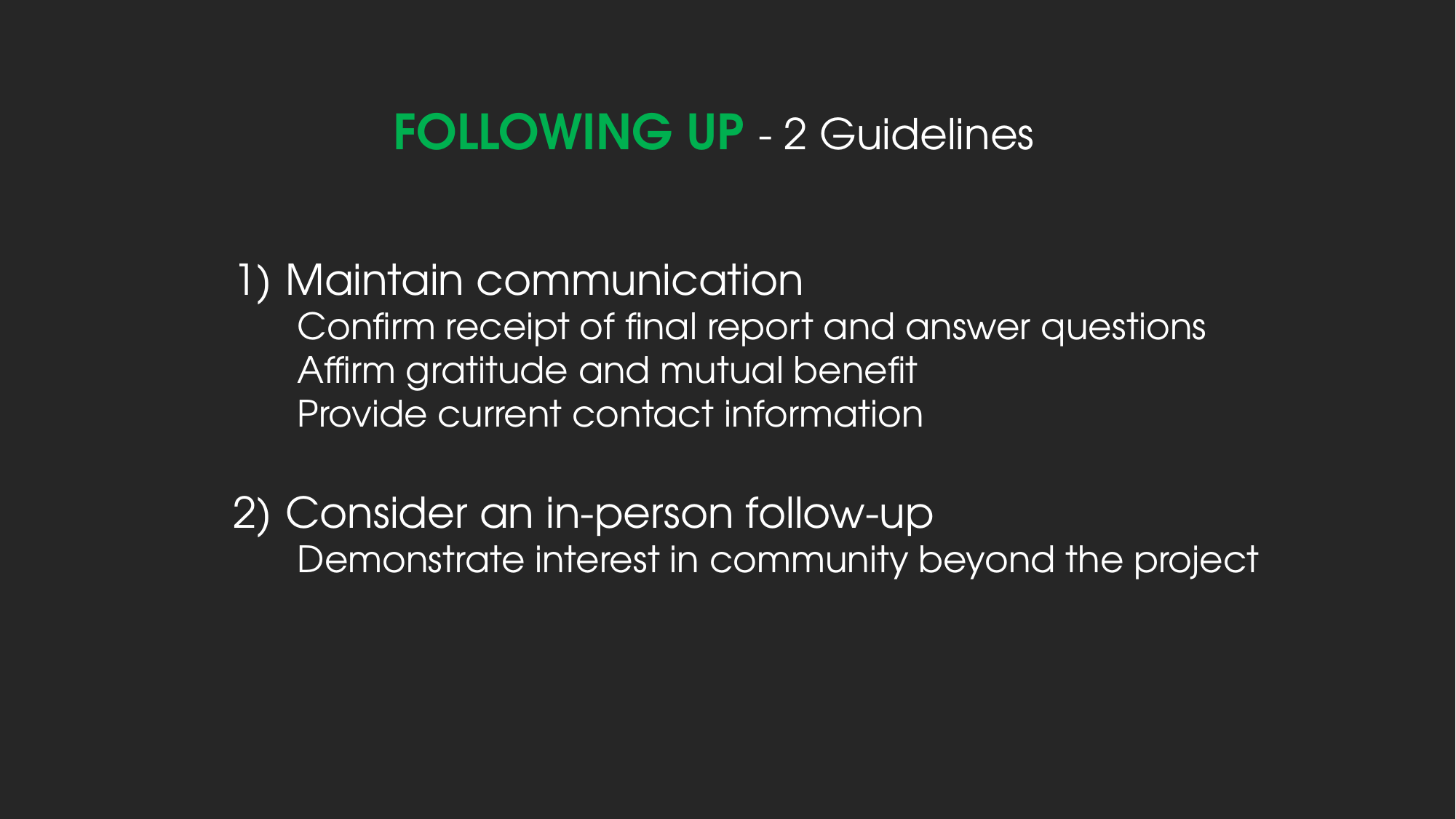

FOLLOWING UP - 2 Guidelines

 Maintain communication
 Confirm receipt of final report and answer questions
 Affirm gratitude and mutual benefit
 Provide current contact information

 Consider an in-person follow-up
 Demonstrate interest in community beyond the project